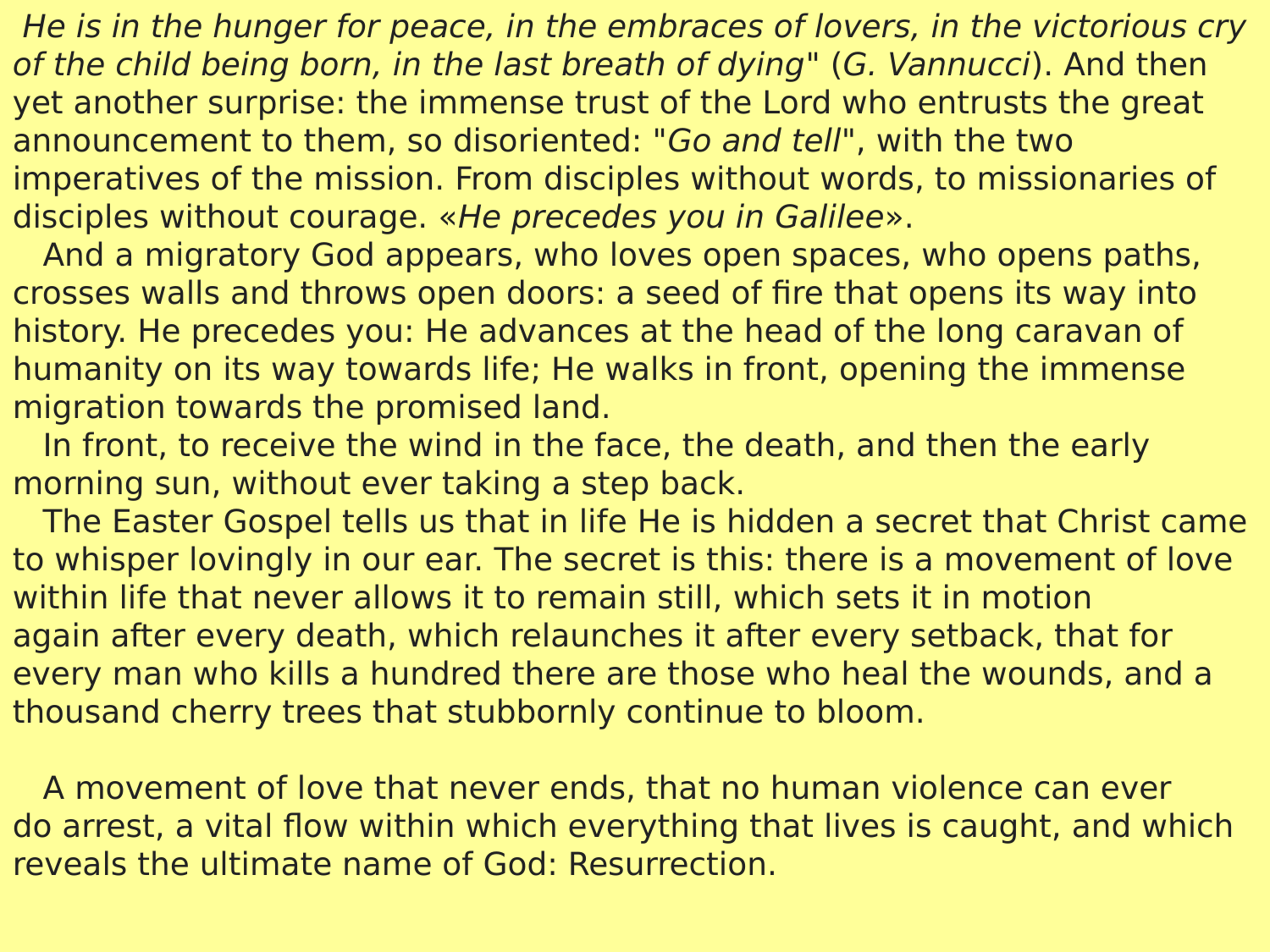

He is in the hunger for peace, in the embraces of lovers, in the victorious cry of the child being born, in the last breath of dying" (G. Vannucci). And then yet another surprise: the immense trust of the Lord who entrusts the great announcement to them, so disoriented: "Go and tell", with the two imperatives of the mission. From disciples without words, to missionaries of disciples without courage. «He precedes you in Galilee».
   And a migratory God appears, who loves open spaces, who opens paths, crosses walls and throws open doors: a seed of fire that opens its way into history. He precedes you: He advances at the head of the long caravan of humanity on its way towards life; He walks in front, opening the immense migration towards the promised land.
   In front, to receive the wind in the face, the death, and then the early morning sun, without ever taking a step back.
   The Easter Gospel tells us that in life He is hidden a secret that Christ came to whisper lovingly in our ear. The secret is this: there is a movement of love within life that never allows it to remain still, which sets it in motion again after every death, which relaunches it after every setback, that for every man who kills a hundred there are those who heal the wounds, and a thousand cherry trees that stubbornly continue to bloom.

   A movement of love that never ends, that no human violence can ever do arrest, a vital flow within which everything that lives is caught, and which reveals the ultimate name of God: Resurrection.